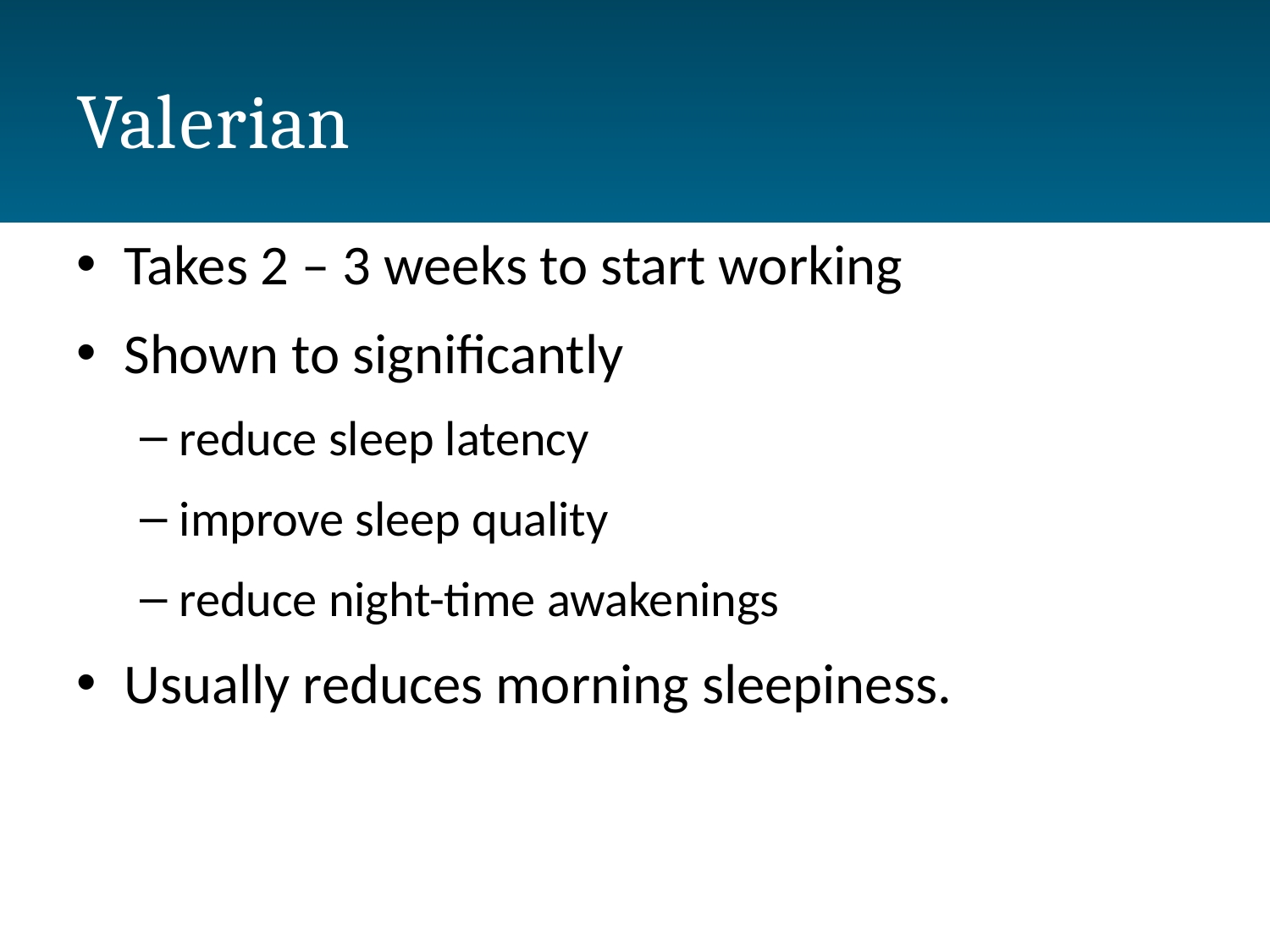

# Valerian
Takes 2 – 3 weeks to start working
Shown to significantly
reduce sleep latency
improve sleep quality
reduce night-time awakenings
Usually reduces morning sleepiness.